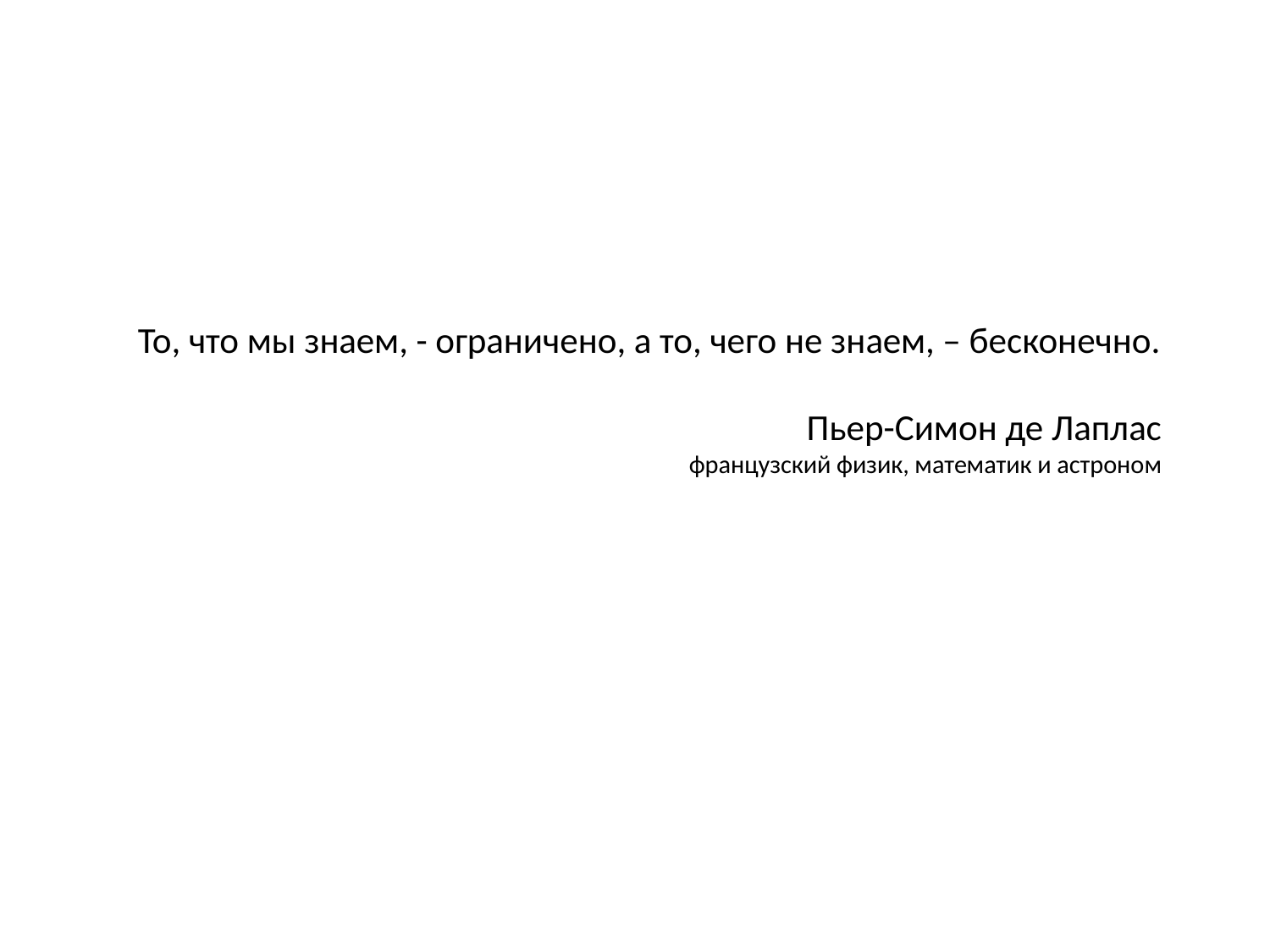

# То, что мы знаем, - ограничено, а то, чего не знаем, – бесконечно. Пьер-Симон де Лаплас французский физик, математик и астроном